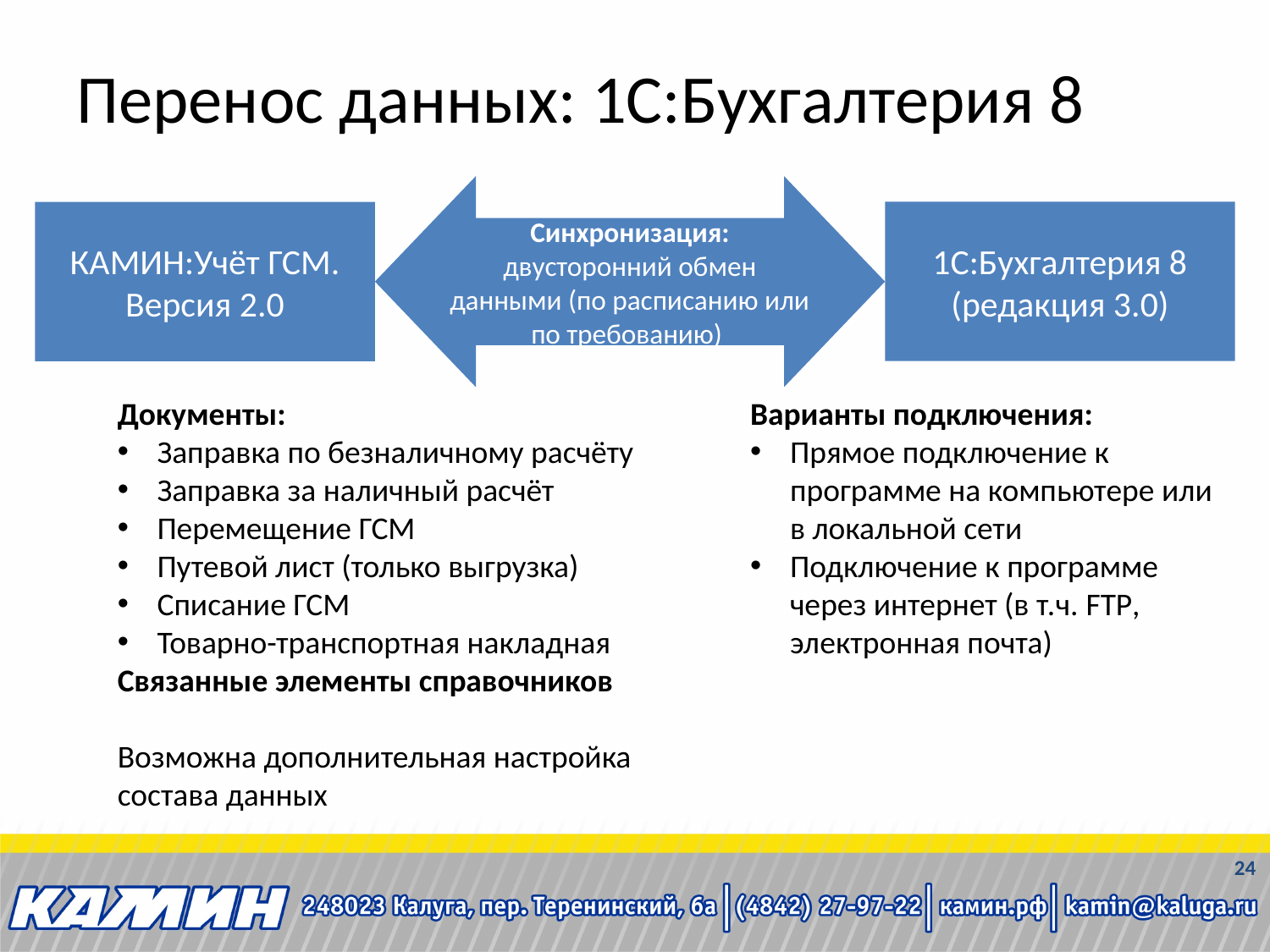

# Перенос данных: 1С:Бухгалтерия 8
Синхронизация: двусторонний обмен данными (по расписанию или по требованию)
1С:Бухгалтерия 8 (редакция 3.0)
КАМИН:Учёт ГСМ. Версия 2.0
Документы:
Заправка по безналичному расчёту
Заправка за наличный расчёт
Перемещение ГСМ
Путевой лист (только выгрузка)
Списание ГСМ
Товарно-транспортная накладная
Связанные элементы справочников

Возможна дополнительная настройка состава данных
Варианты подключения:
Прямое подключение к программе на компьютере или в локальной сети
Подключение к программе через интернет (в т.ч. FTP, электронная почта)

24